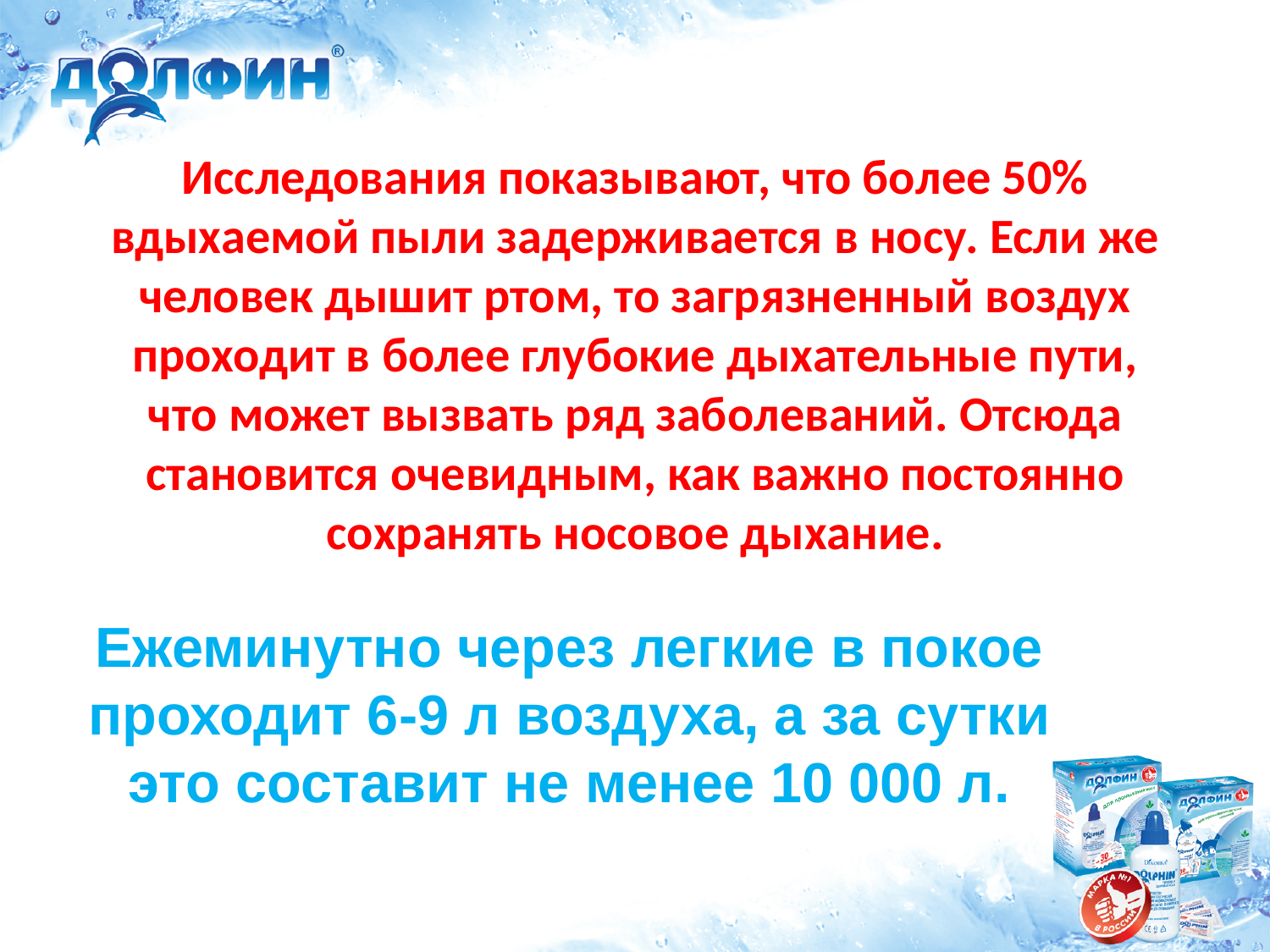

# Исследования показывают, что более 50% вдыхаемой пыли задерживается в носу. Если же человек дышит ртом, то загрязненный воздух проходит в более глубокие дыхательные пути, что может вызвать ряд заболеваний. Отсюда становится очевидным, как важно постоянно сохранять носовое дыхание.
Ежеминутно через легкие в покое проходит 6-9 л воздуха, а за сутки это составит не менее 10 000 л.